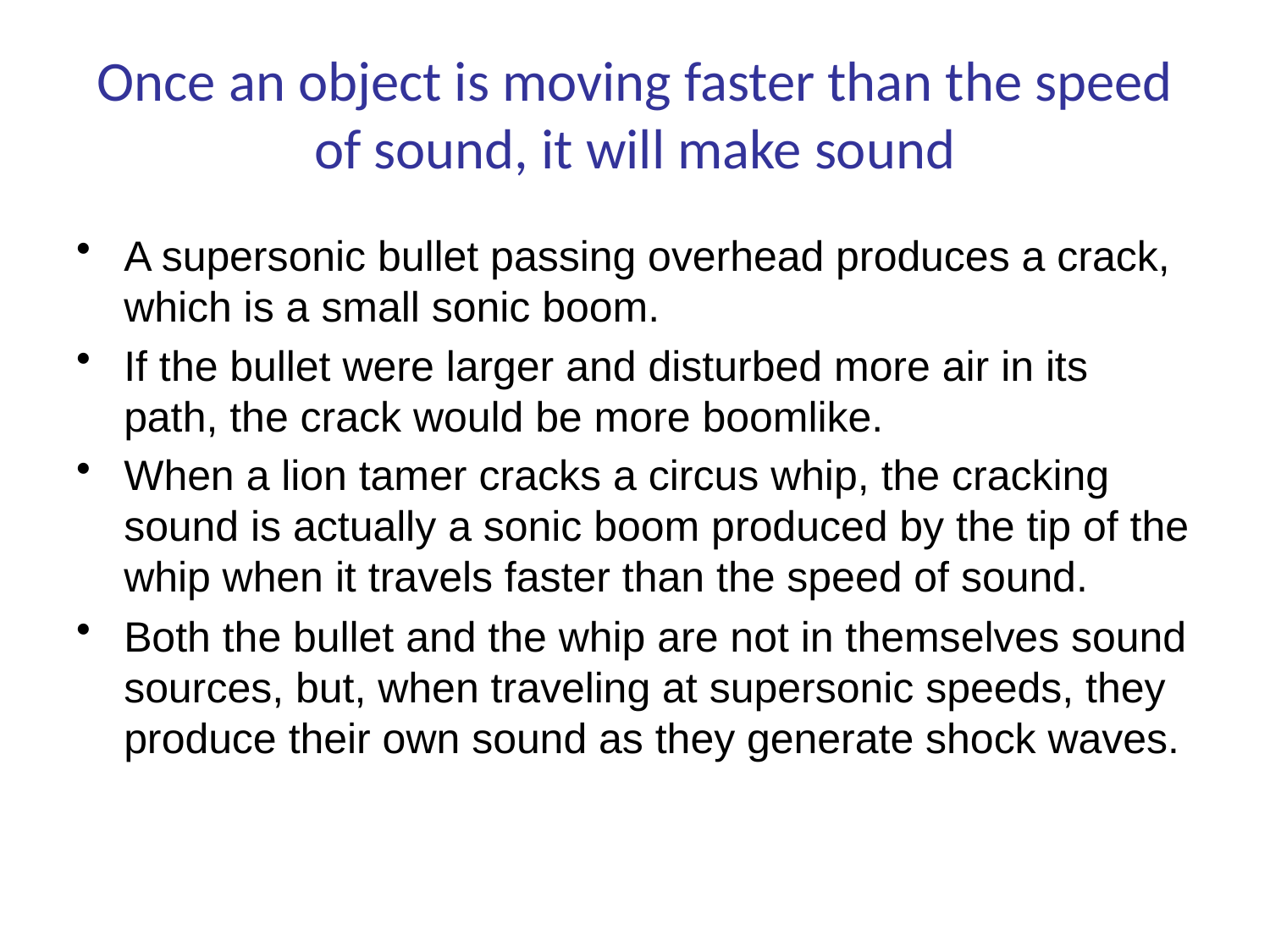

# Once an object is moving faster than the speed of sound, it will make sound
A supersonic bullet passing overhead produces a crack, which is a small sonic boom.
If the bullet were larger and disturbed more air in its path, the crack would be more boomlike.
When a lion tamer cracks a circus whip, the cracking sound is actually a sonic boom produced by the tip of the whip when it travels faster than the speed of sound.
Both the bullet and the whip are not in themselves sound sources, but, when traveling at supersonic speeds, they produce their own sound as they generate shock waves.